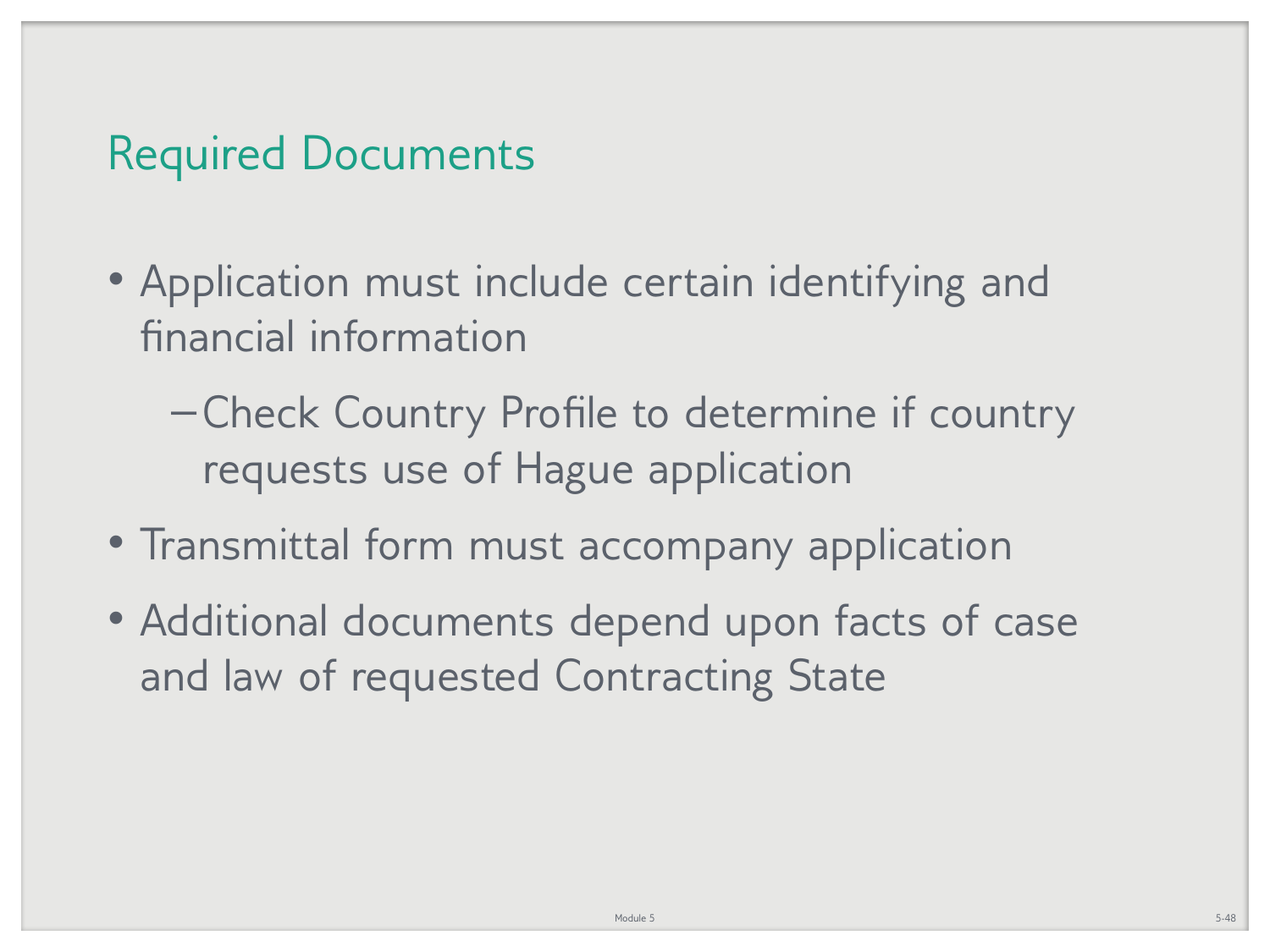

# Required Documents
Application must include certain identifying and financial information
Check Country Profile to determine if country requests use of Hague application
Transmittal form must accompany application
Additional documents depend upon facts of case and law of requested Contracting State
Module 5
5-48